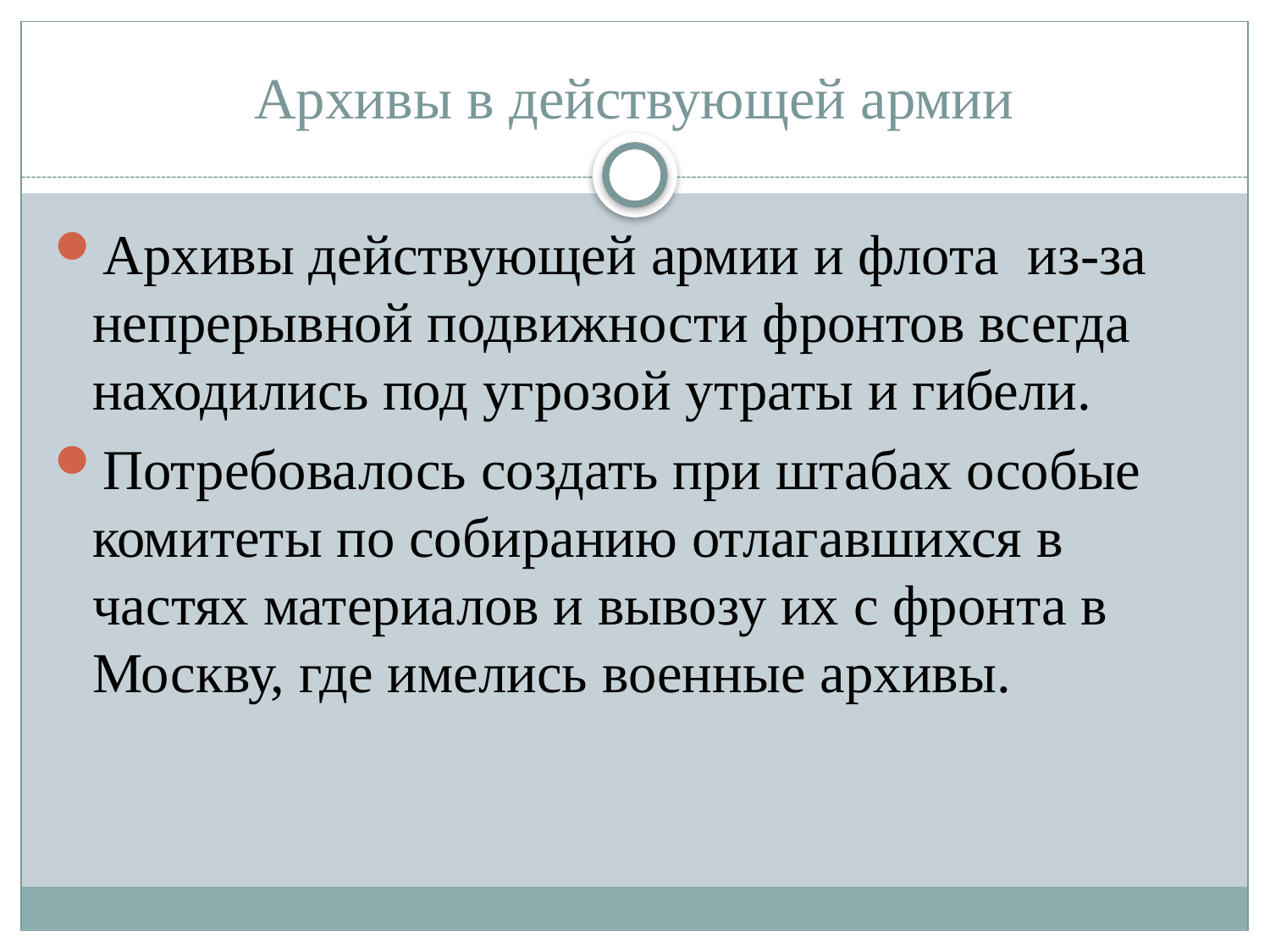

# Архивы в действующей армии
Архивы действующей армии и флота  из-за непрерывной подвижности фронтов всегда находились под угрозой утраты и гибели.
Потребовалось создать при штабах особые комитеты по собиранию отлагавшихся в частях материалов и вывозу их с фронта в Москву, где имелись военные архивы.